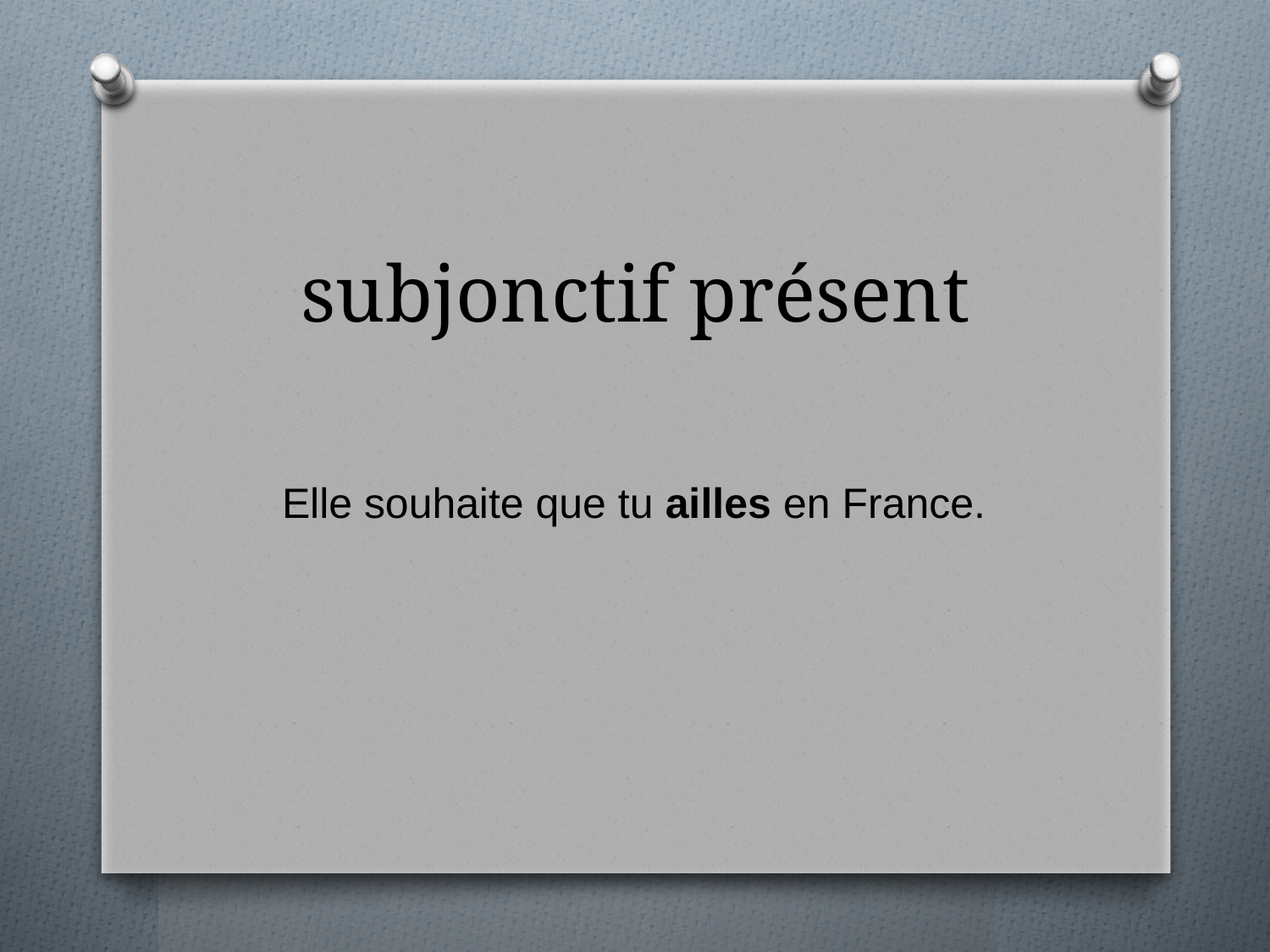

# subjonctif présent

Elle souhaite que tu ailles en France.